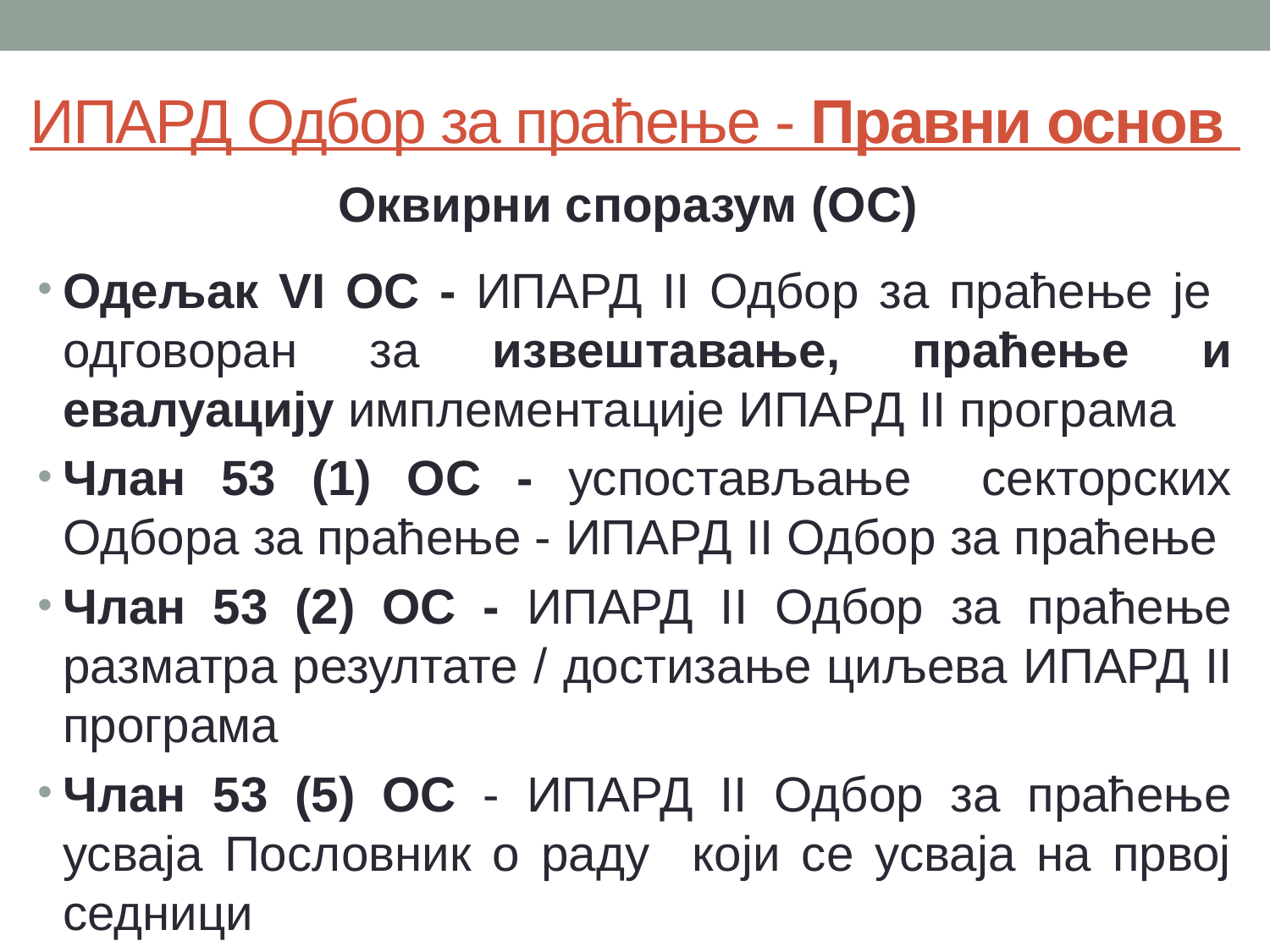

# ИПАРД Одбор за праћење - Правни основ
Оквирни споразум (OC)

Одељaк VI ОС - ИПАРД II Одбор за праћење је  одговоран за извештавање, праћење и евалуацију имплементације ИПАРД II програма
Члан 53 (1) ОС - успостављање  секторских Одбора за праћење - ИПАРД II Одбор за праћење
Члан 53 (2) ОС - ИПАРД II Одбор за праћење разматра резултате / достизање циљева ИПАРД II програма
Члан 53 (5) ОС - ИПАРД II Одбор за праћење усваја Пословник о раду  који се усваја на првој седници